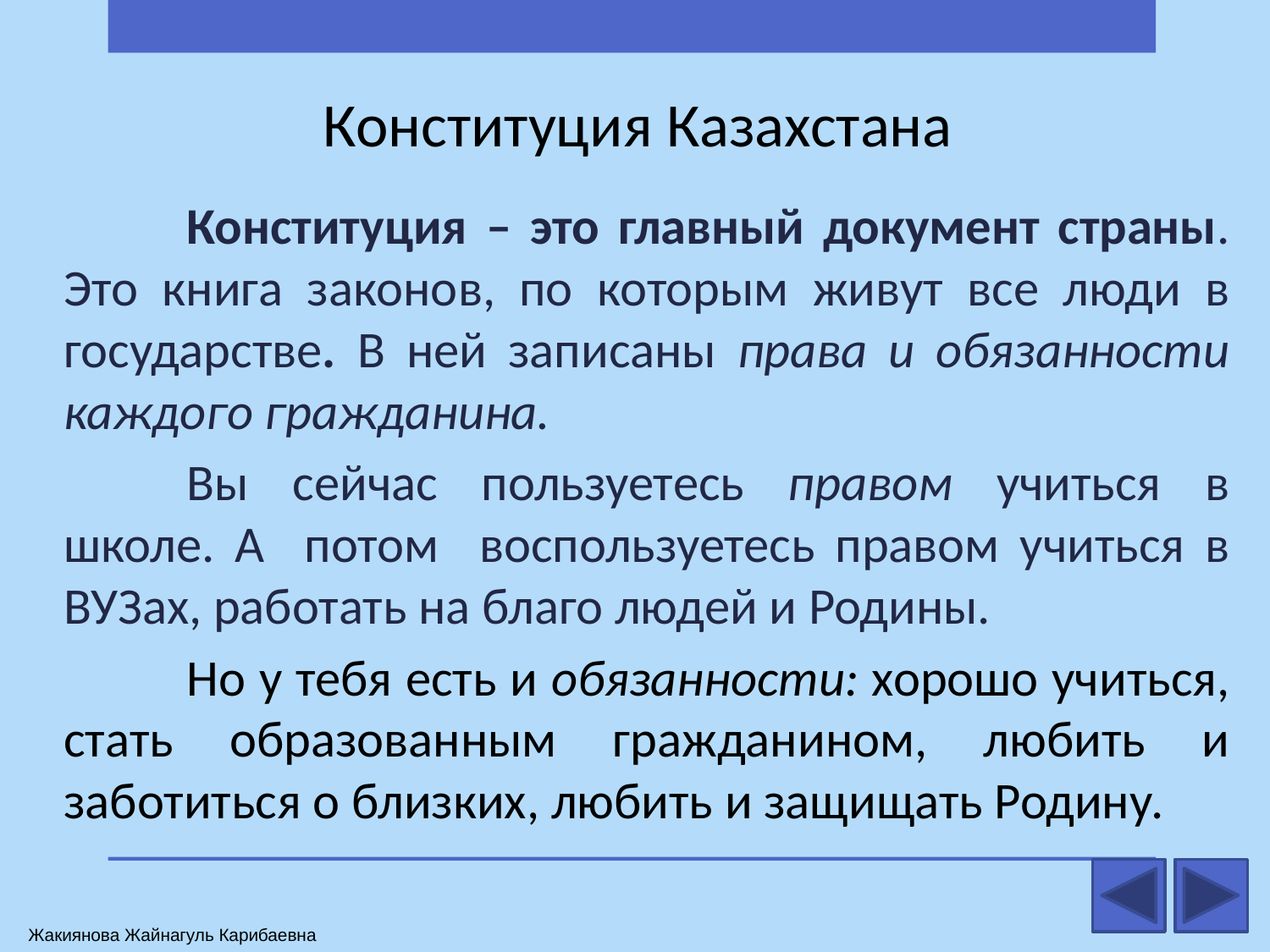

# Конституция Казахстана
	Конституция – это главный документ страны. Это книга законов, по которым живут все люди в государстве. В ней записаны права и обязанности каждого гражданина.
	Вы сейчас пользуетесь правом учиться в школе. А  потом  воспользуетесь правом учиться в ВУЗах, работать на благо людей и Родины.
	Но у тебя есть и обязанности: хорошо учиться, стать образованным гражданином, любить и заботиться о близких, любить и защищать Родину.

Жакиянова Жайнагуль Карибаевна